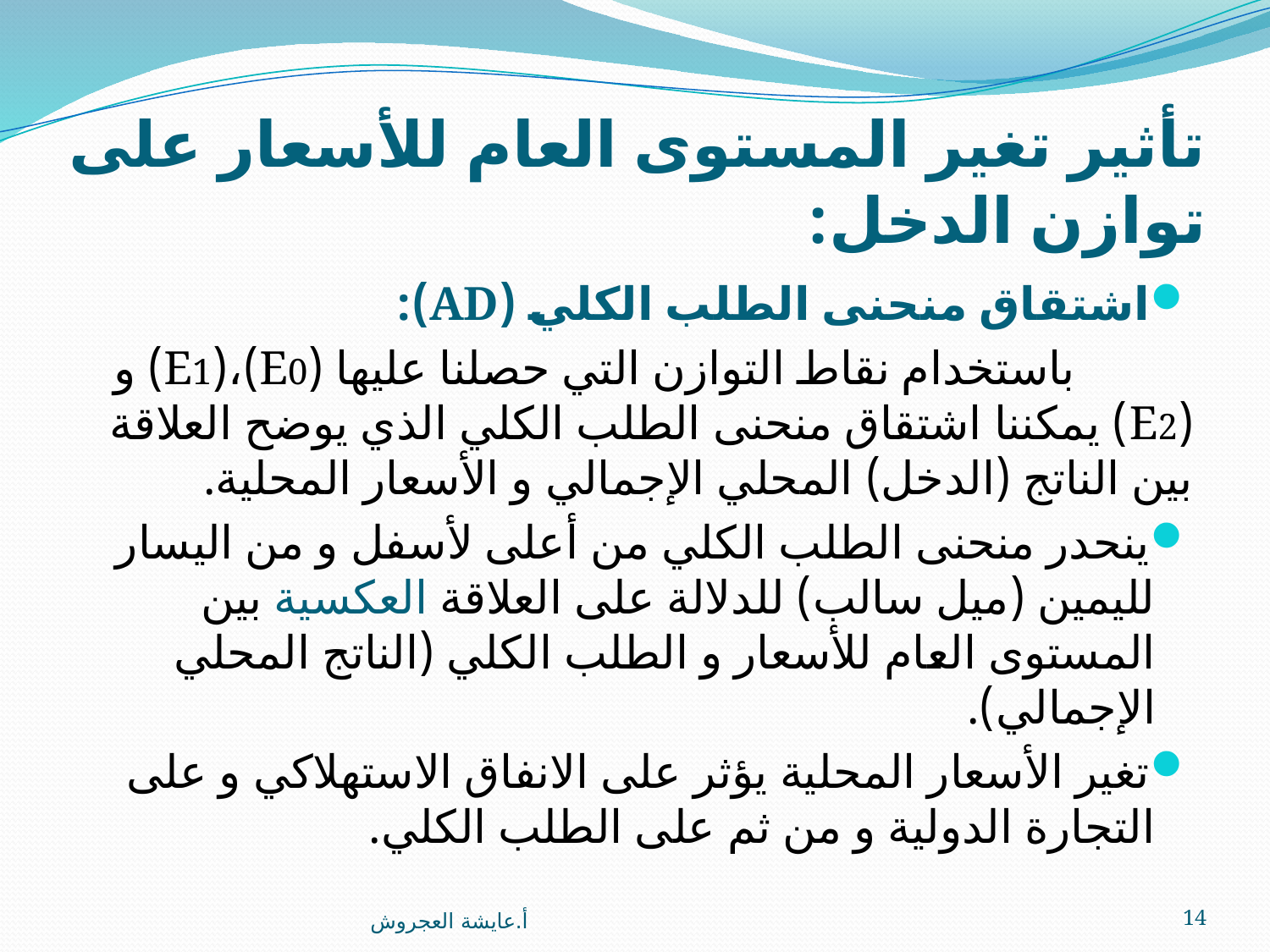

# تأثير تغير المستوى العام للأسعار على توازن الدخل:
اشتقاق منحنى الطلب الكلي (AD):
          باستخدام نقاط التوازن التي حصلنا عليها (E0)،(E1) و (E2) يمكننا اشتقاق منحنى الطلب الكلي الذي يوضح العلاقة بين الناتج (الدخل) المحلي الإجمالي و الأسعار المحلية.
ينحدر منحنى الطلب الكلي من أعلى لأسفل و من اليسار لليمين (ميل سالب) للدلالة على العلاقة العكسية بين المستوى العام للأسعار و الطلب الكلي (الناتج المحلي الإجمالي).
تغير الأسعار المحلية يؤثر على الانفاق الاستهلاكي و على التجارة الدولية و من ثم على الطلب الكلي.
أ.عايشة العجروش
14